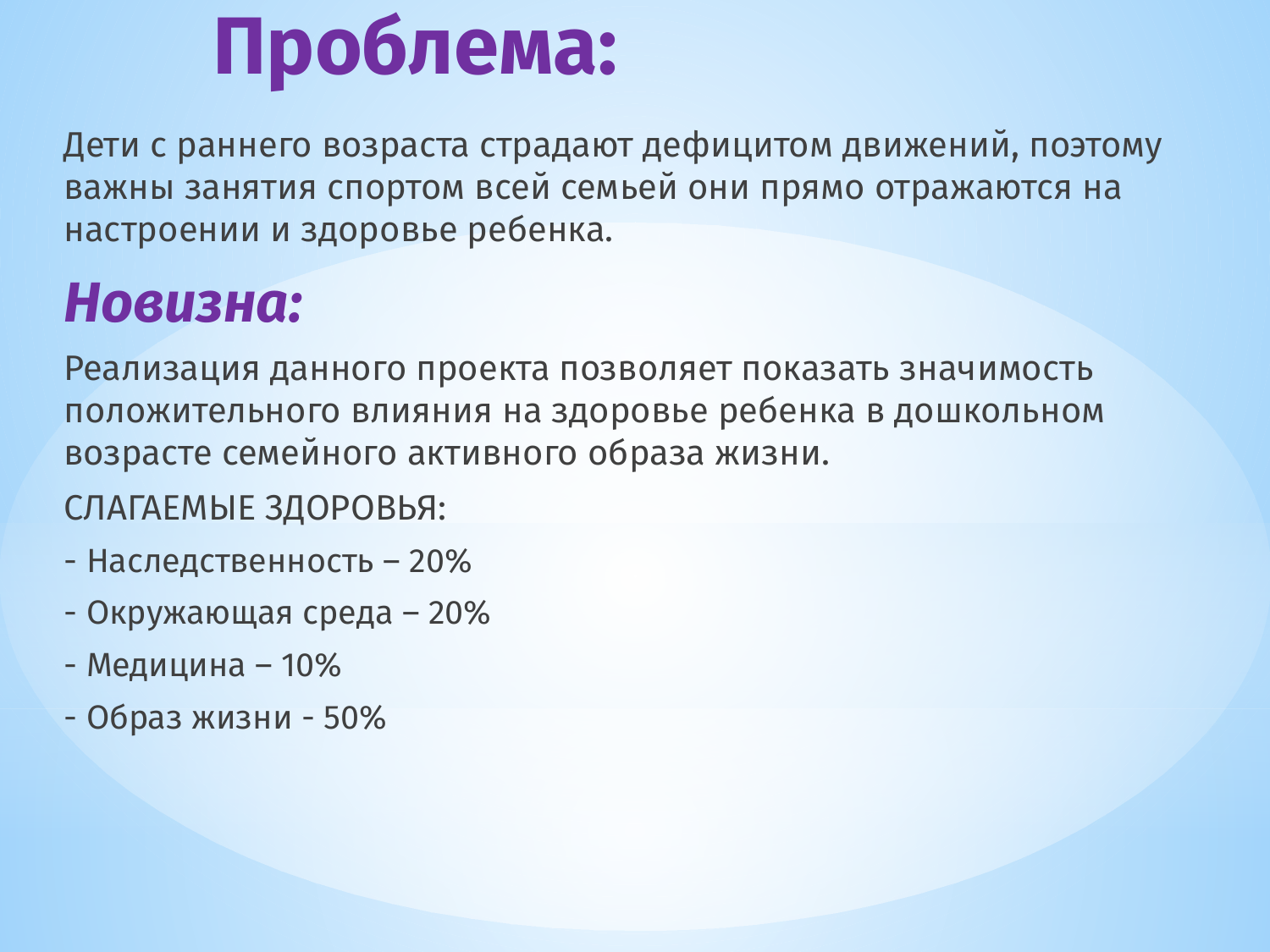

# Проблема:

Дети с раннего возраста страдают дефицитом движений, поэтому важны занятия спортом всей семьей они прямо отражаются на настроении и здоровье ребенка.
Новизна:
Реализация данного проекта позволяет показать значимость положительного влияния на здоровье ребенка в дошкольном возрасте семейного активного образа жизни.
СЛАГАЕМЫЕ ЗДОРОВЬЯ:
- Наследственность – 20%
- Окружающая среда – 20%
- Медицина – 10%
- Образ жизни - 50%